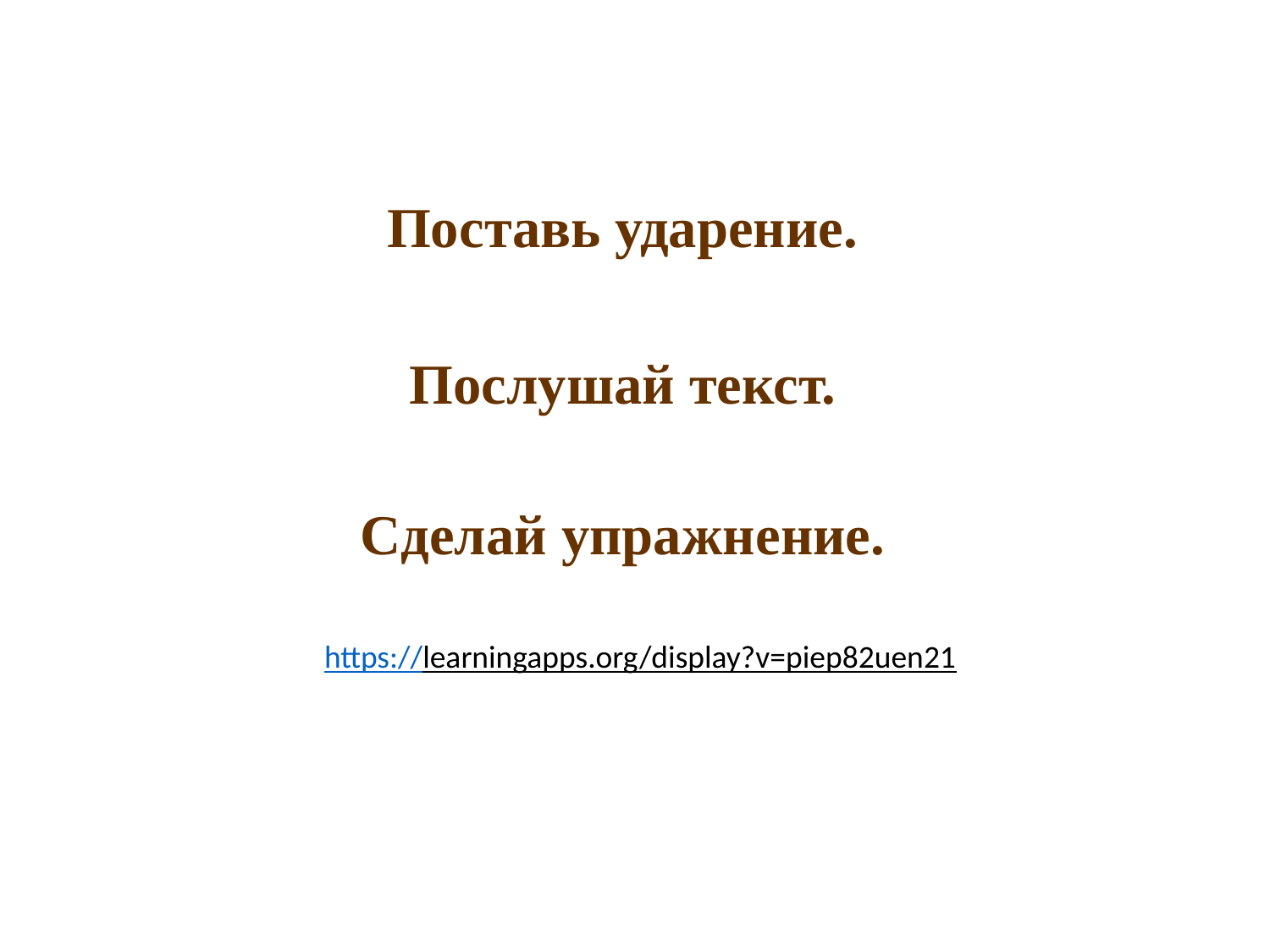

Поставь ударение.
Послушай текст.
Сделай упражнение.
 https://learningapps.org/display?v=piep82uen21